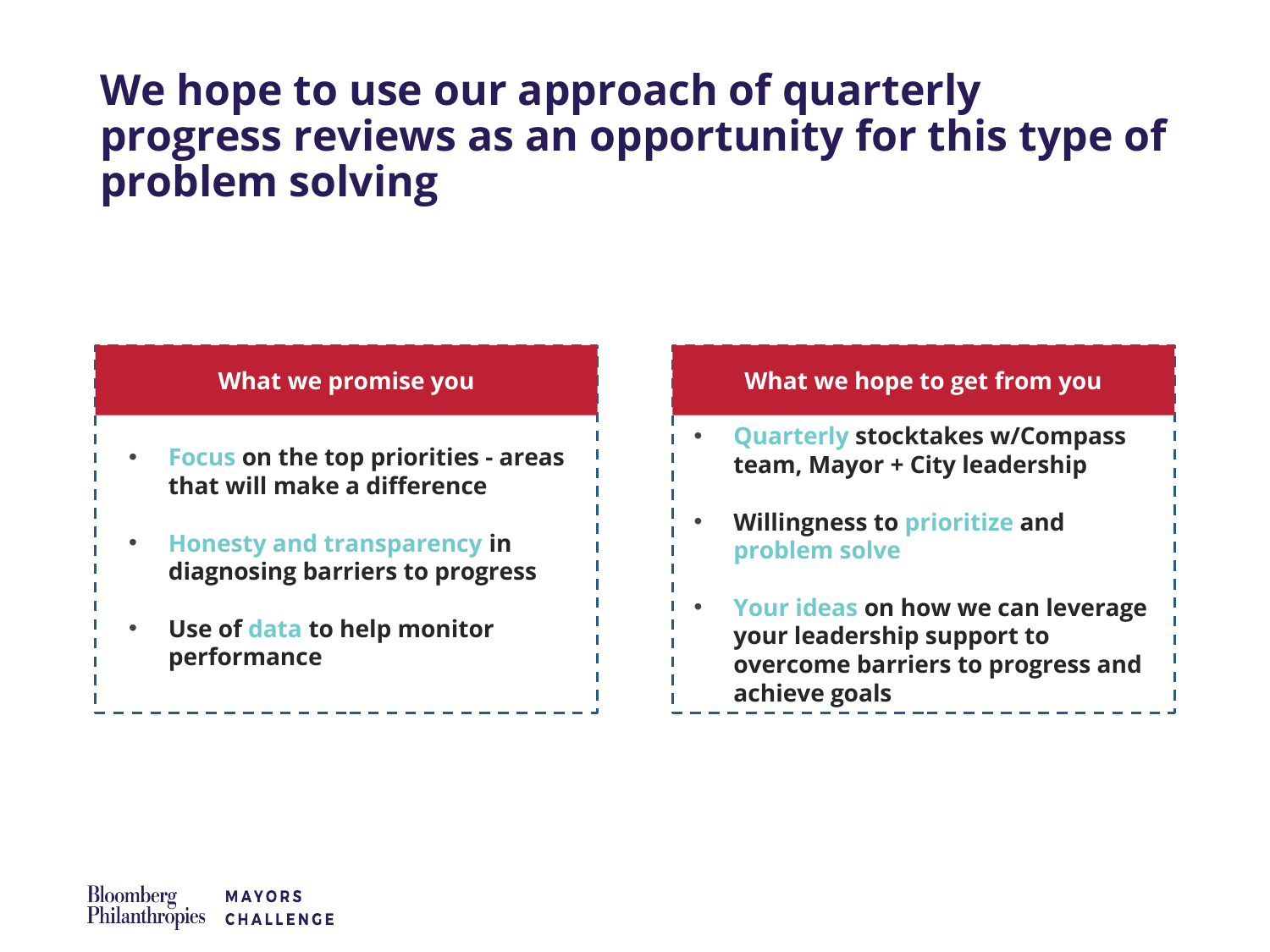

# We hope to use our approach of quarterly progress reviews as an opportunity for this type of problem solving
What we hope to get from you

What we promise you
Focus on the top priorities - areas that will make a difference

Honesty and transparency in diagnosing barriers to progress

Use of data to help monitor performance
Quarterly stocktakes w/Compass team, Mayor + City leadership

Willingness to prioritize and problem solve

Your ideas on how we can leverage your leadership support to overcome barriers to progress and achieve goals